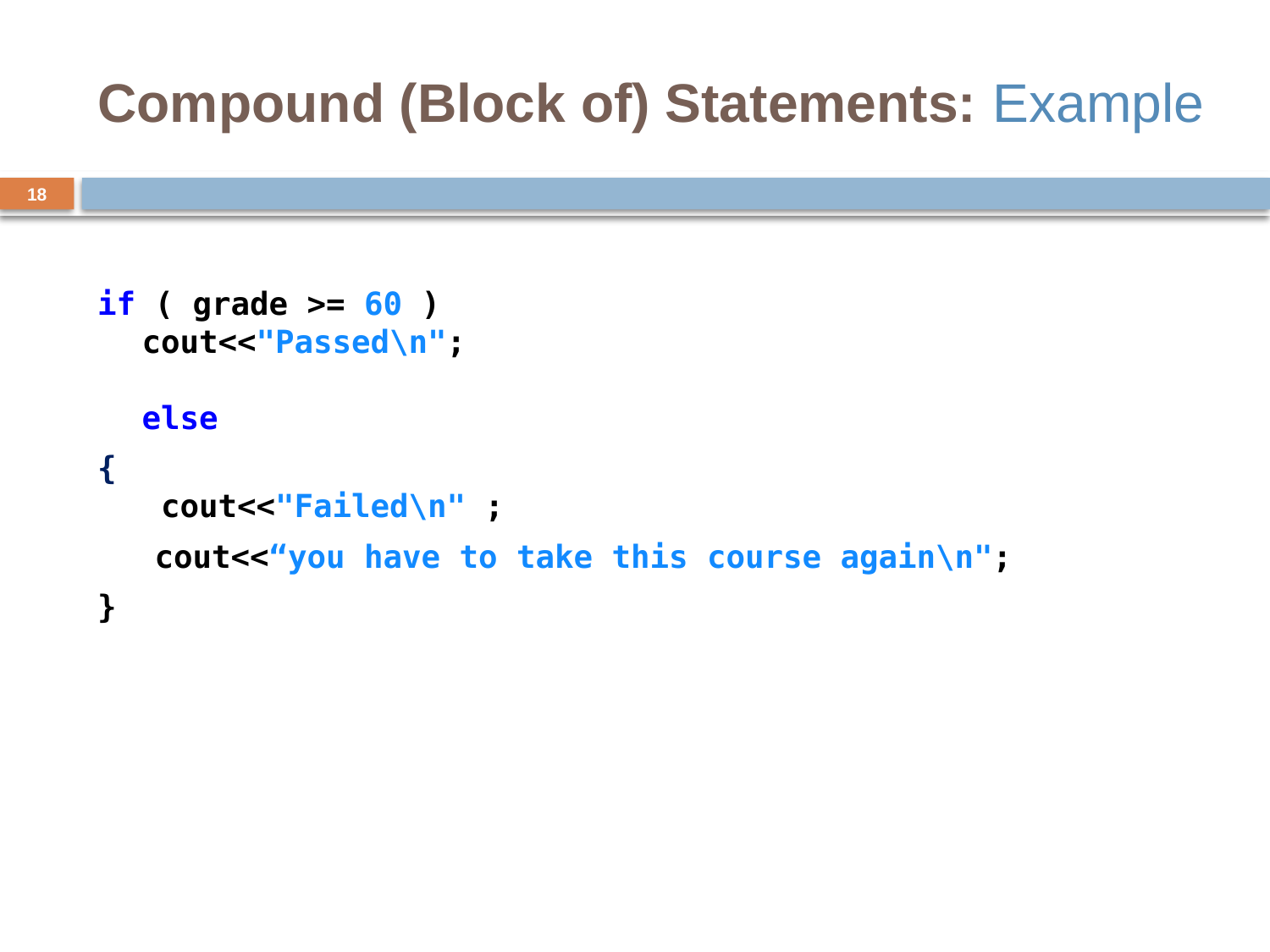

# Compound (Block of) Statements: Example
18

if ( grade >= 60 )
cout<<"Passed\n";
else
{
 cout<<"Failed\n" ;
   cout<<“you have to take this course again\n";
}